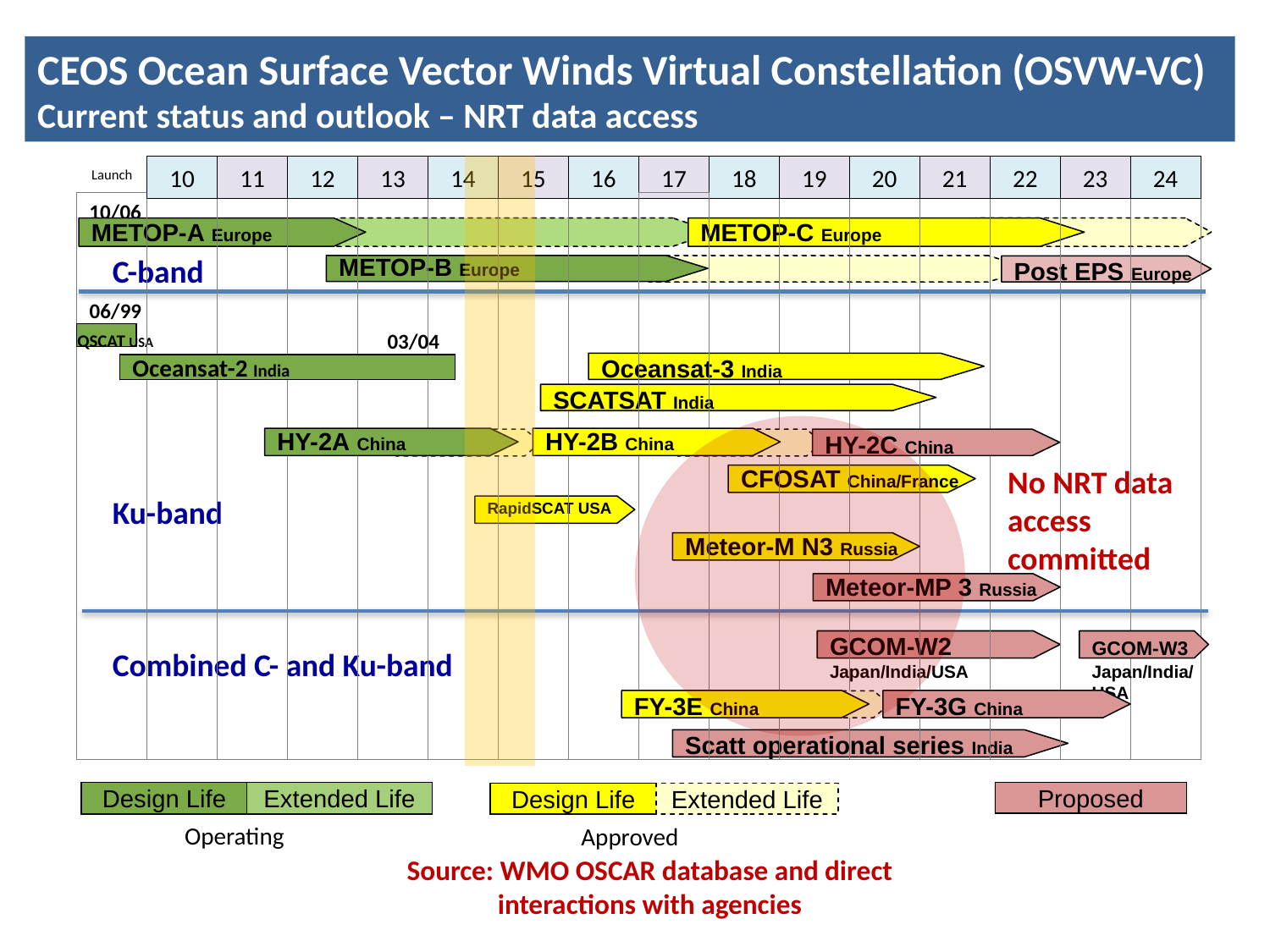

CEOS Ocean Surface Vector Winds Virtual Constellation (OSVW-VC) Current status and outlook – NRT data access
10
11
12
13
14
15
16
17
18
19
20
21
22
23
24
Launch
10/06

METOP-A Europe

METOP-C Europe

C-band
METOP-B Europe

Post EPS Europe

06/99
03/04
QSCAT USA

Oceansat-3 India

Oceansat-2 India
SCATSAT India

HY-2A China
HY-2B China

HY-2C China

CFOSAT China/France
Ku-band
RapidSCAT USA
Meteor-M N3 Russia
Meteor-MP 3 Russia
GCOM-W2 Japan/India/USA

GCOM-W3 Japan/India/USA

Combined C- and Ku-band
FY-3E China

FY-3G China

Scatt operational series India

Design Life
Extended Life

Proposed
Design Life
Extended Life
Operating
Approved

No NRT data access committed
Source: WMO OSCAR database and direct interactions with agencies